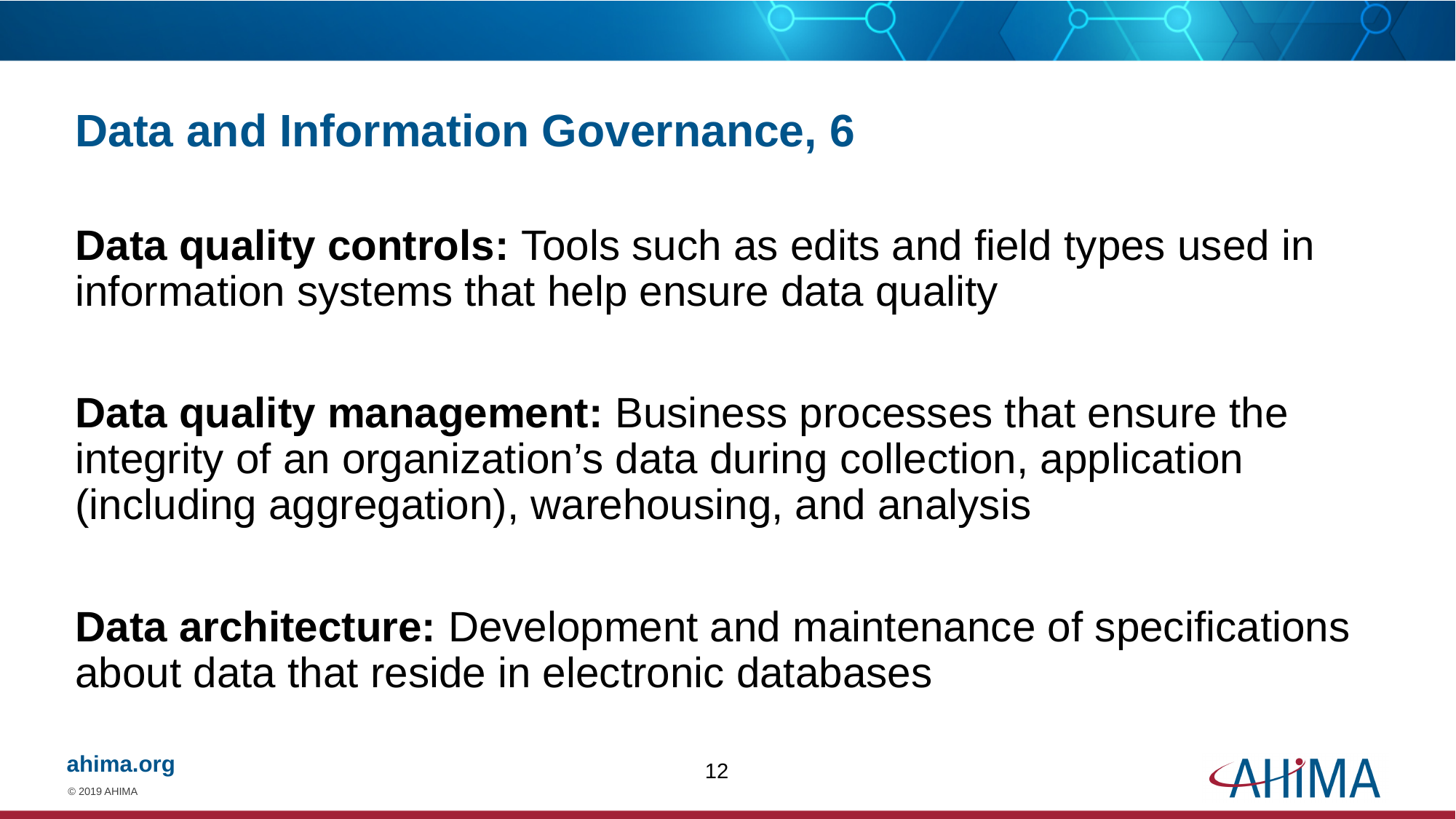

# Data and Information Governance, 6
Data quality controls: Tools such as edits and field types used in information systems that help ensure data quality

Data quality management: Business processes that ensure the integrity of an organization’s data during collection, application (including aggregation), warehousing, and analysis

Data architecture: Development and maintenance of specifications about data that reside in electronic databases